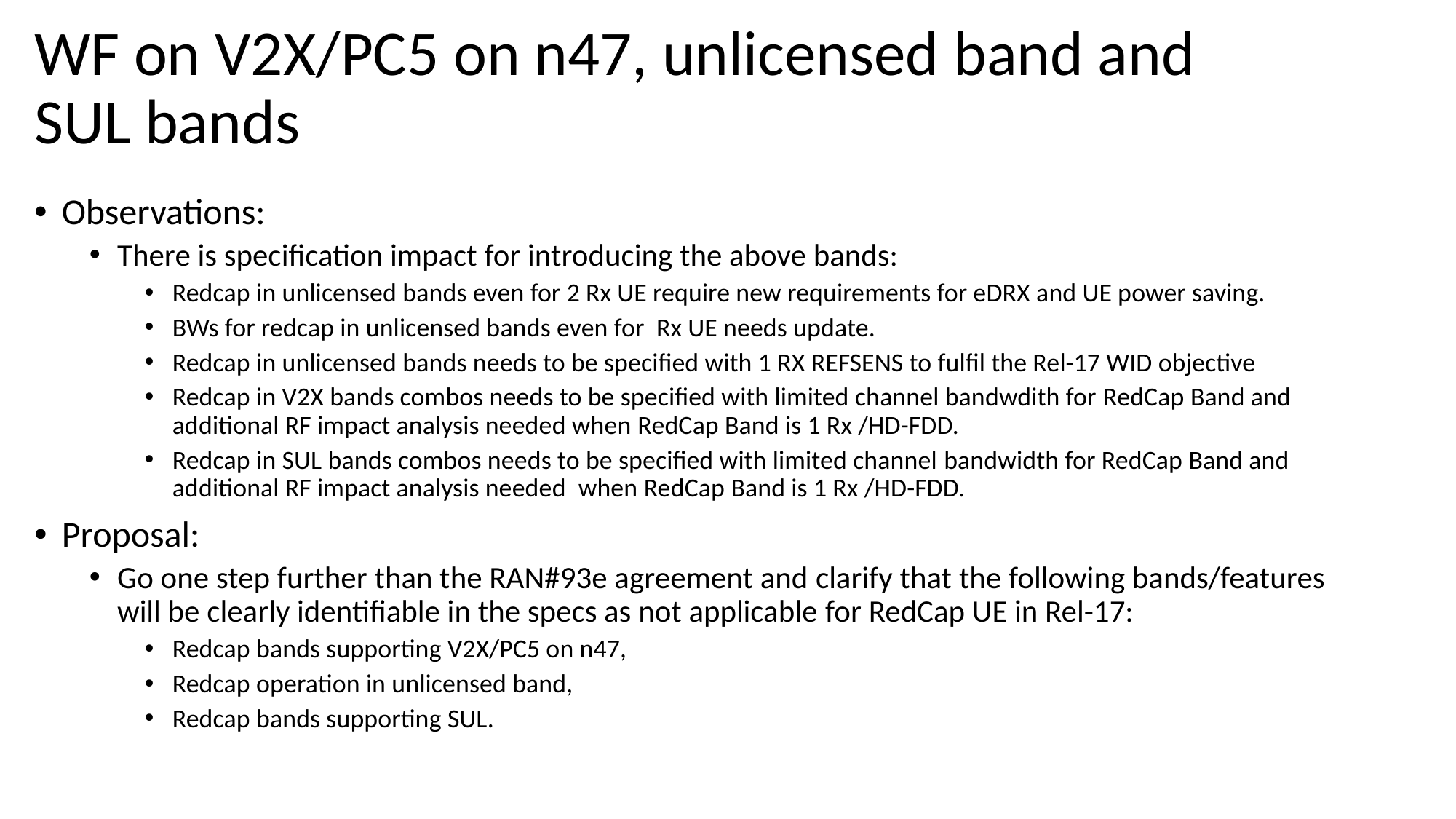

# WF on V2X/PC5 on n47, unlicensed band and SUL bands
Observations:
There is specification impact for introducing the above bands:
Redcap in unlicensed bands even for 2 Rx UE require new requirements for eDRX and UE power saving.
BWs for redcap in unlicensed bands even for  Rx UE needs update.
Redcap in unlicensed bands needs to be specified with 1 RX REFSENS to fulfil the Rel-17 WID objective
Redcap in V2X bands combos needs to be specified with limited channel bandwdith for RedCap Band and additional RF impact analysis needed when RedCap Band is 1 Rx /HD-FDD.
Redcap in SUL bands combos needs to be specified with limited channel bandwidth for RedCap Band and additional RF impact analysis needed  when RedCap Band is 1 Rx /HD-FDD.
Proposal:
Go one step further than the RAN#93e agreement and clarify that the following bands/features will be clearly identifiable in the specs as not applicable for RedCap UE in Rel-17:
Redcap bands supporting V2X/PC5 on n47,
Redcap operation in unlicensed band,
Redcap bands supporting SUL.